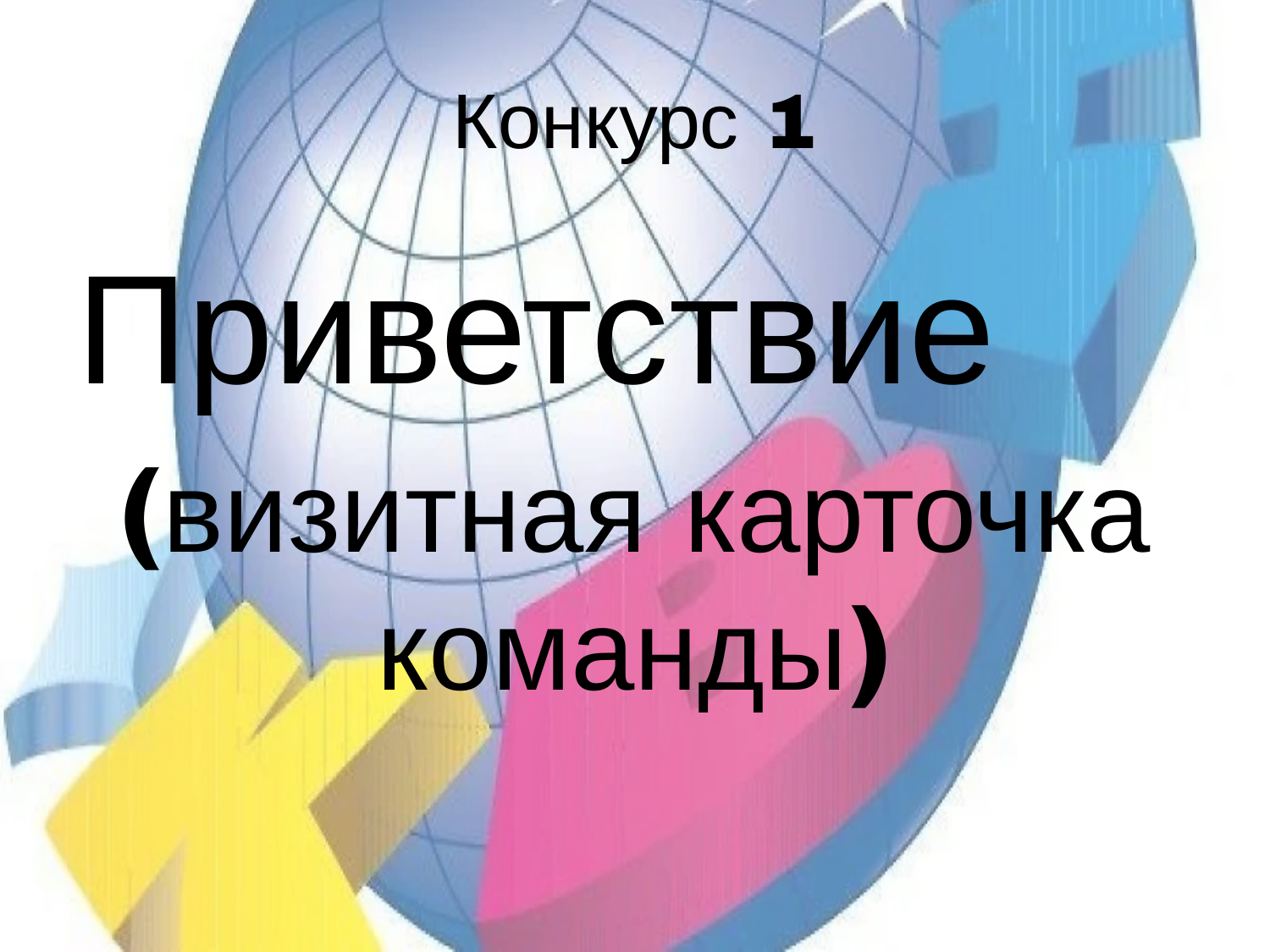

# Конкурс 1
Приветствие
(визитная карточка команды)